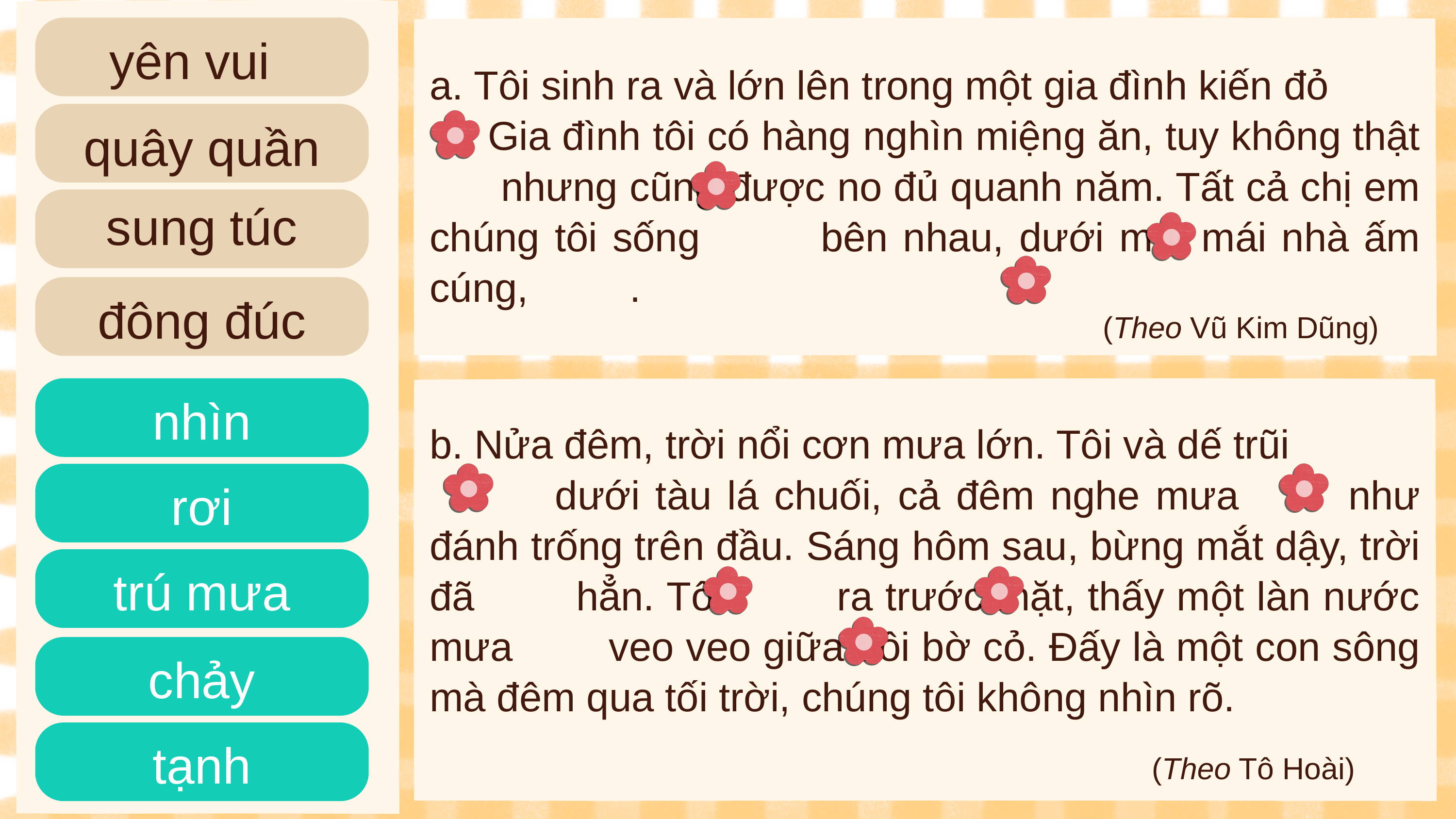

yên vui

a. Tôi sinh ra và lớn lên trong một gia đình kiến đỏ
   . Gia đình tôi có hàng nghìn miệng ăn, tuy không thật       nhưng cũng được no đủ quanh năm. Tất cả chị em chúng tôi sống        bên nhau, dưới một mái nhà ấm cúng,         .

(Theo Vũ Kim Dũng)

quây quần

sung túc

đông đúc

nhìn

b. Nửa đêm, trời nổi cơn mưa lớn. Tôi và dế trũi
        dưới tàu lá chuối, cả đêm nghe mưa       như đánh trống trên đầu. Sáng hôm sau, bừng mắt dậy, trời đã        hẳn. Tôi         ra trước mặt, thấy một làn nước mưa        veo veo giữa đôi bờ cỏ. Đấy là một con sông mà đêm qua tối trời, chúng tôi không nhìn rõ.

(Theo Tô Hoài)

rơi

trú mưa

chảy

tạnh